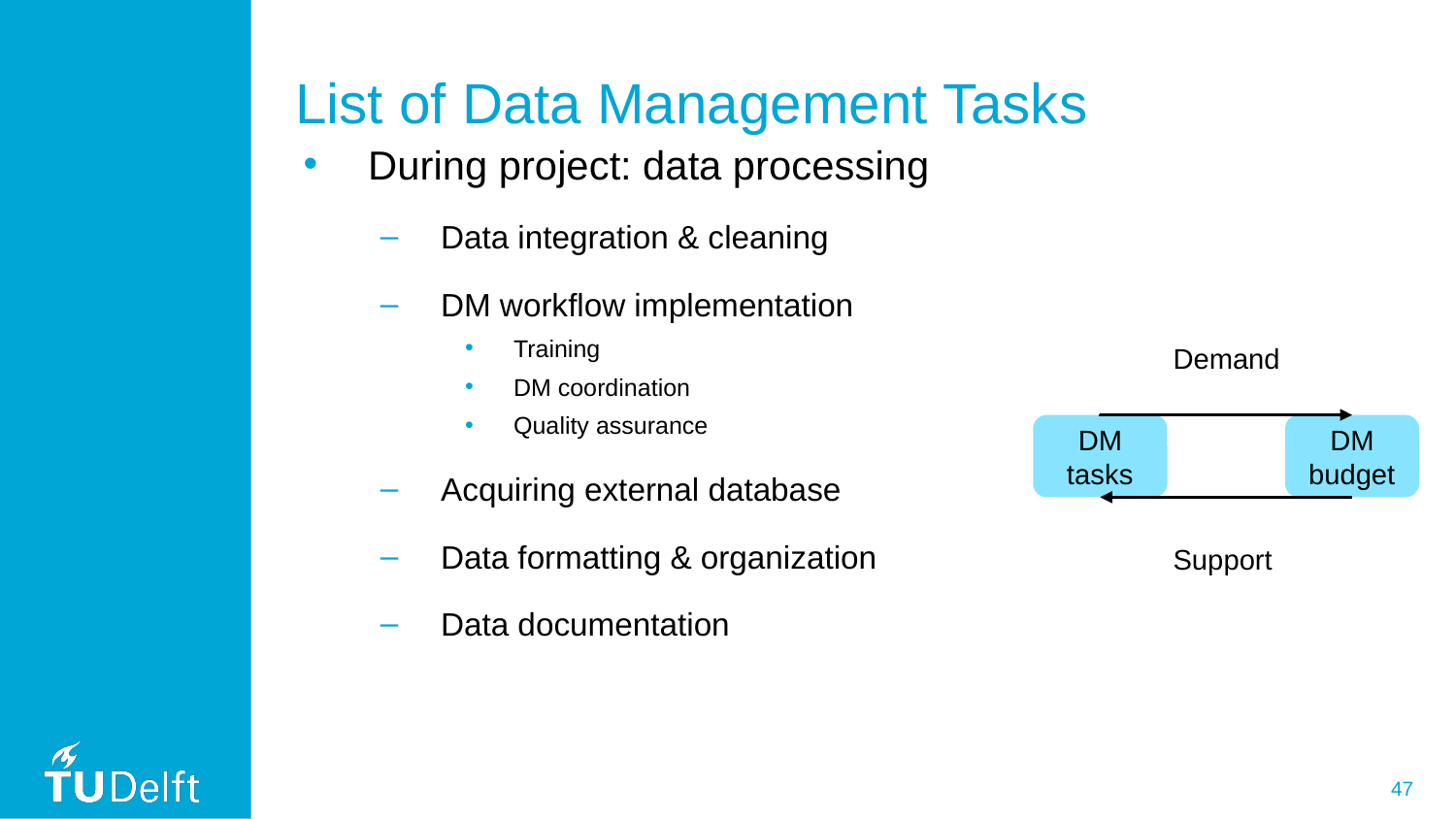

# List of Data Management Tasks
During project: data processing
Data integration & cleaning
DM workflow implementation
Training
DM coordination
Quality assurance
Acquiring external database
Data formatting & organization
Data documentation
Demand
DM tasks
DM budget
Support